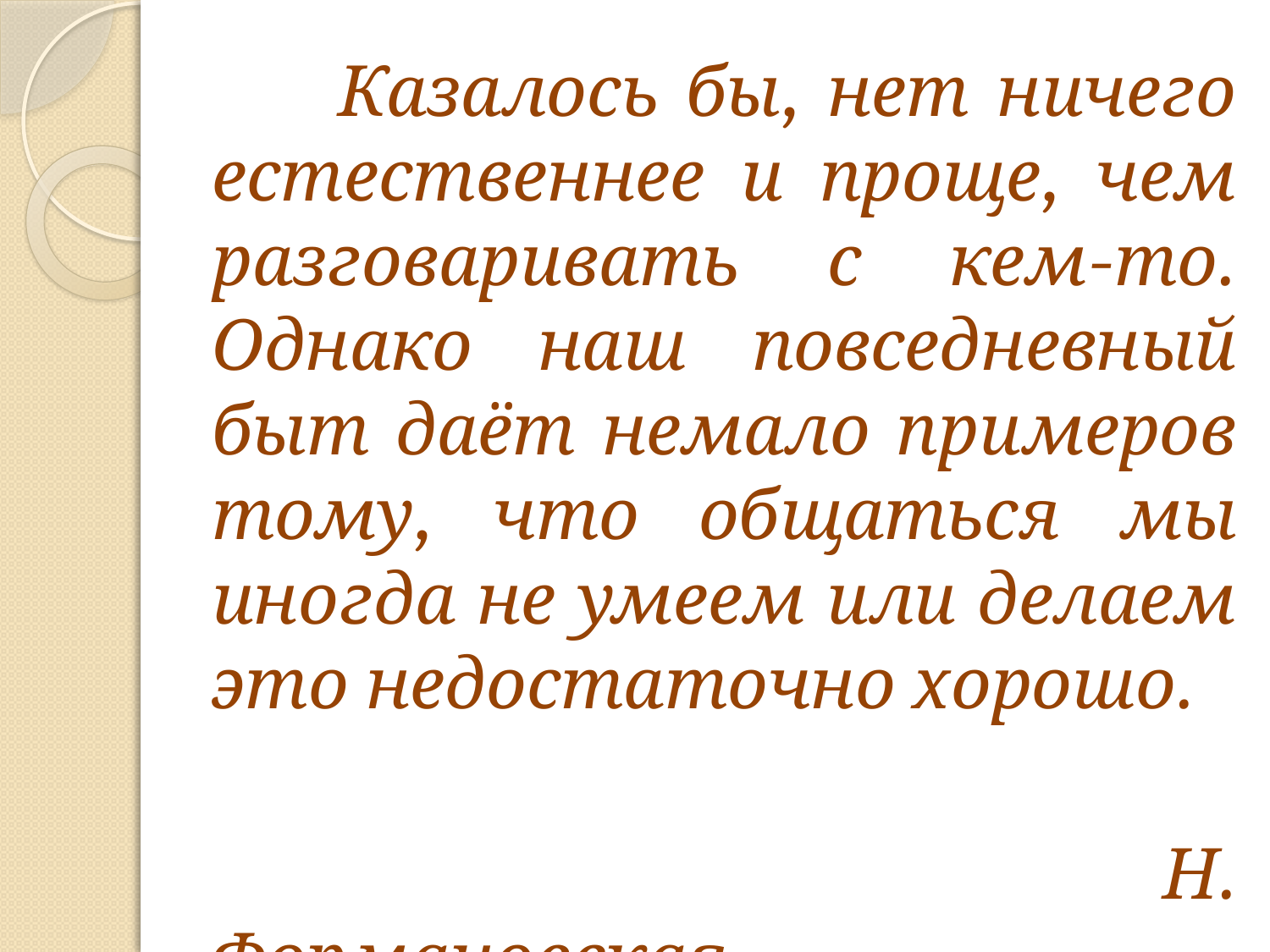

Казалось бы, нет ничего естественнее и проще, чем разговаривать с кем-то. Однако наш повседневный быт даёт немало примеров тому, что общаться мы иногда не умеем или делаем это недостаточно хорошо.

                           Н. Формановская